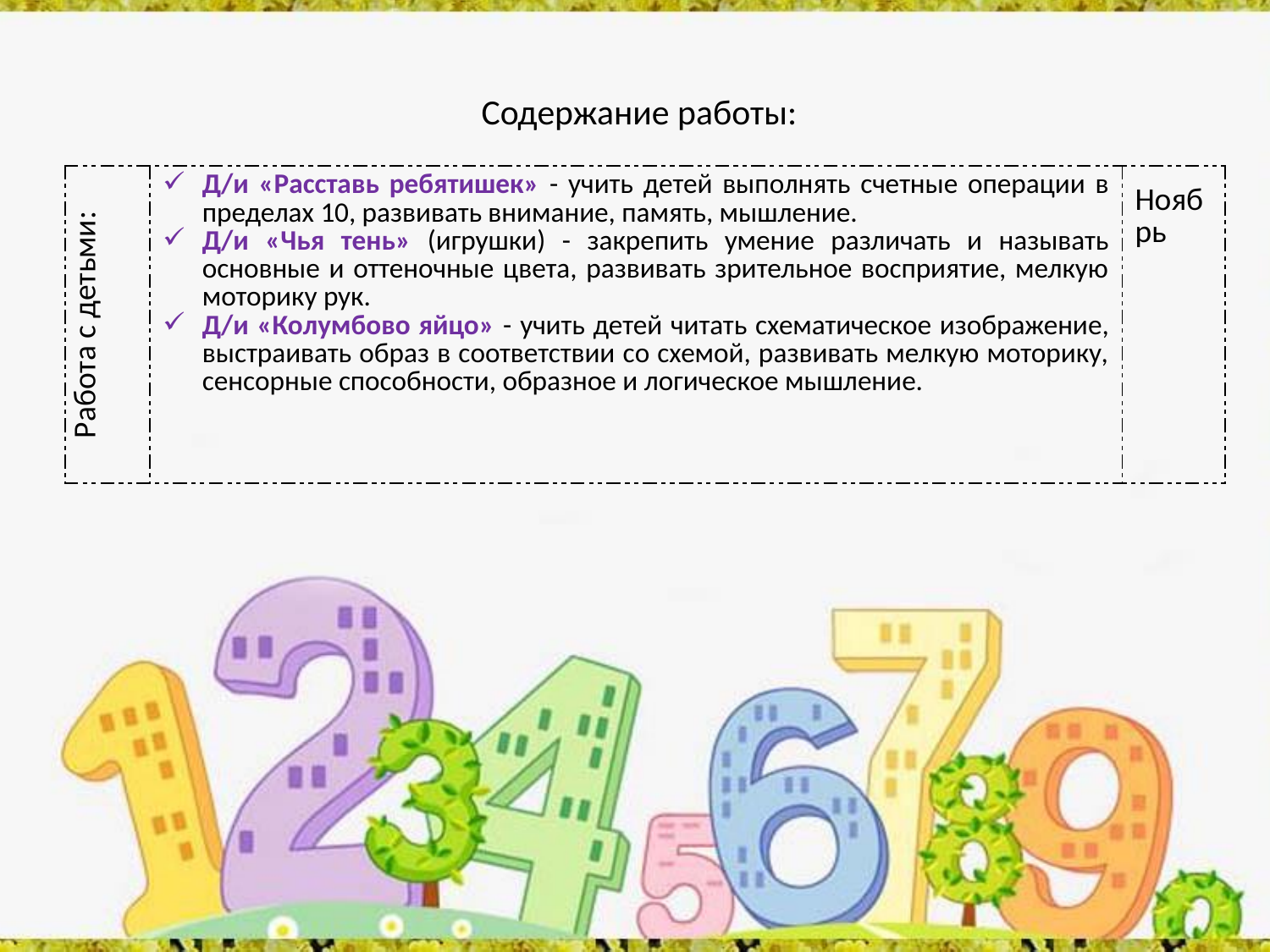

# Содержание работы:
| Работа с детьми: | Д/и «Расставь ребятишек» - учить детей выполнять счетные операции в пределах 10, развивать внимание, память, мышление. Д/и «Чья тень» (игрушки) - закрепить умение различать и называть основные и оттеночные цвета, развивать зрительное восприятие, мелкую моторику рук. Д/и «Колумбово яйцо» - учить детей читать схематическое изображение, выстраивать образ в соответствии со схемой, развивать мелкую моторику, сенсорные способности, образное и логическое мышление. | Ноябрь |
| --- | --- | --- |